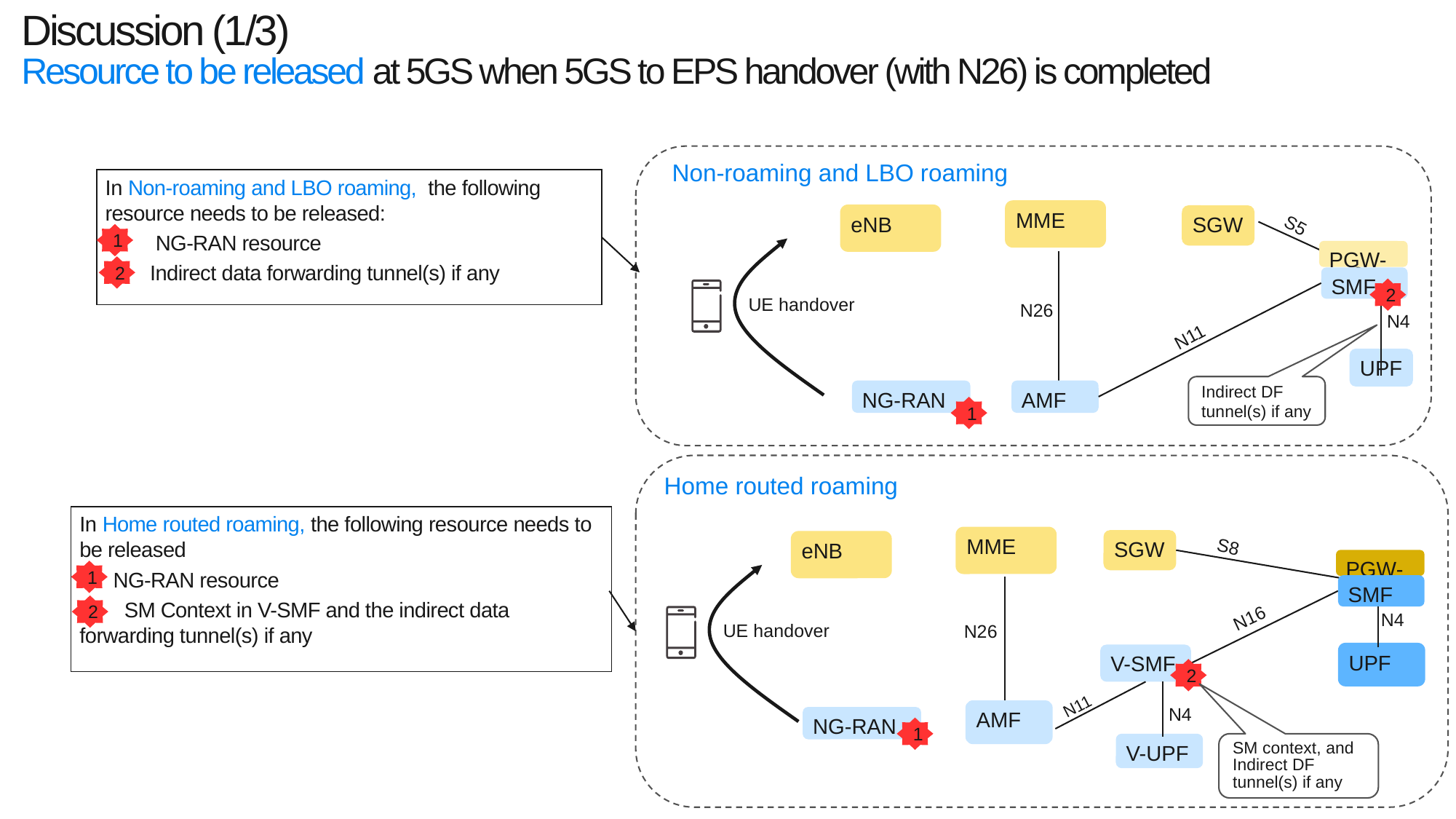

# Discussion (1/3) Resource to be released at 5GS when 5GS to EPS handover (with N26) is completed

Non-roaming and LBO roaming
In Non-roaming and LBO roaming,  the following resource needs to be released:
         NG-RAN resource
        Indirect data forwarding tunnel(s) if any
MME
eNB
SGW
S5
1

PGW-C
2
SMF
2

UE handover
N26
N4
N11
UPF
Indirect DF tunnel(s) if any
NG-RAN
AMF
1

Home routed roaming
In Home routed roaming, the following resource needs to be released
      NG-RAN resource
        SM Context in V-SMF and the indirect data forwarding tunnel(s) if any
MME
SGW
eNB
S8
PGW-C
1

SMF
2
N16
N4

UE handover
N26
UPF
V-SMF
2
N11
N4
AMF
NG-RAN
1
V-UPF
SM context, and Indirect DF tunnel(s) if any